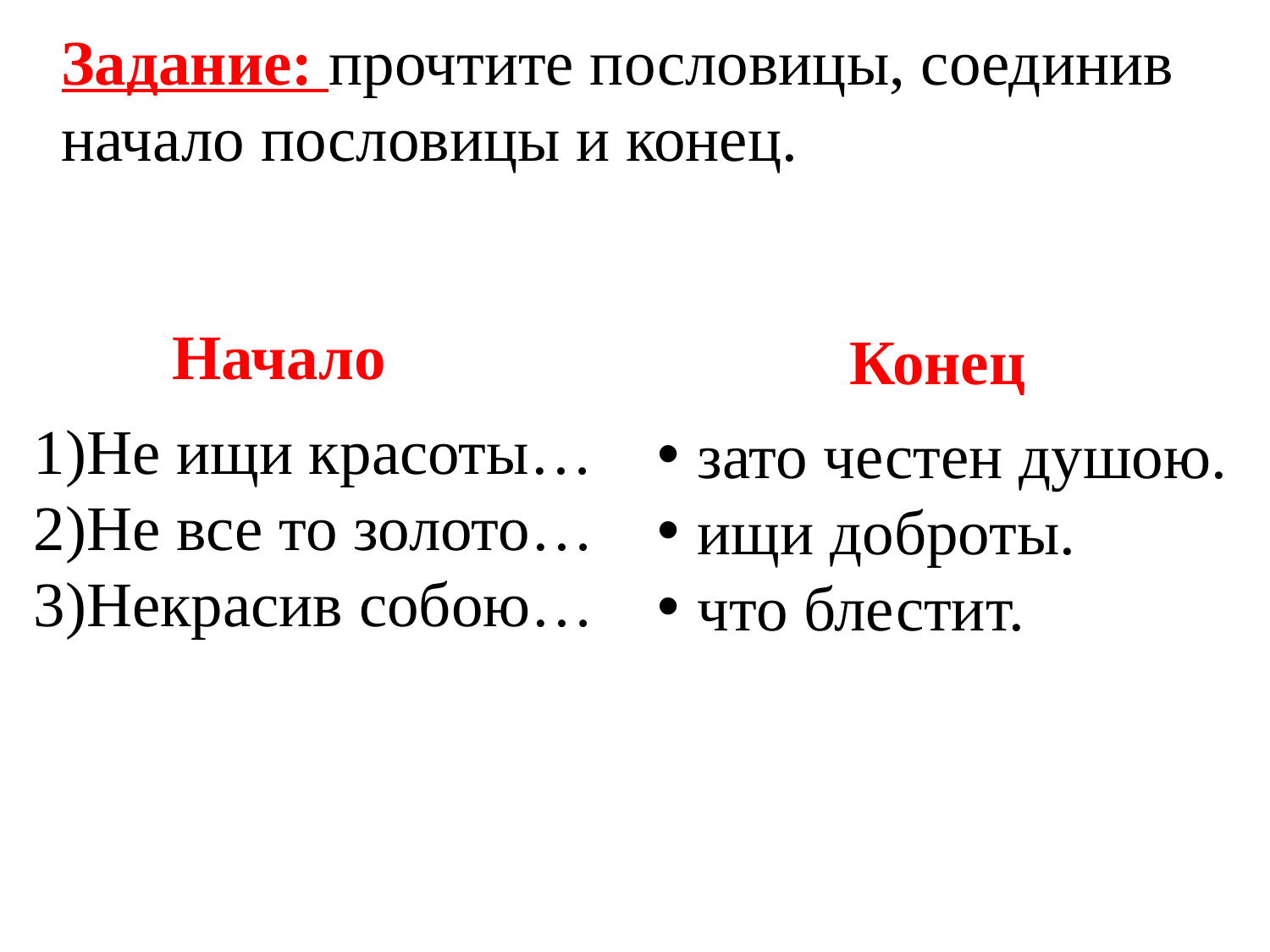

Задание: прочтите пословицы, соединив начало пословицы и конец.
Начало
Конец
Не ищи красоты…
Не все то золото…
Некрасив собою…
зато честен душою.
ищи доброты.
что блестит.